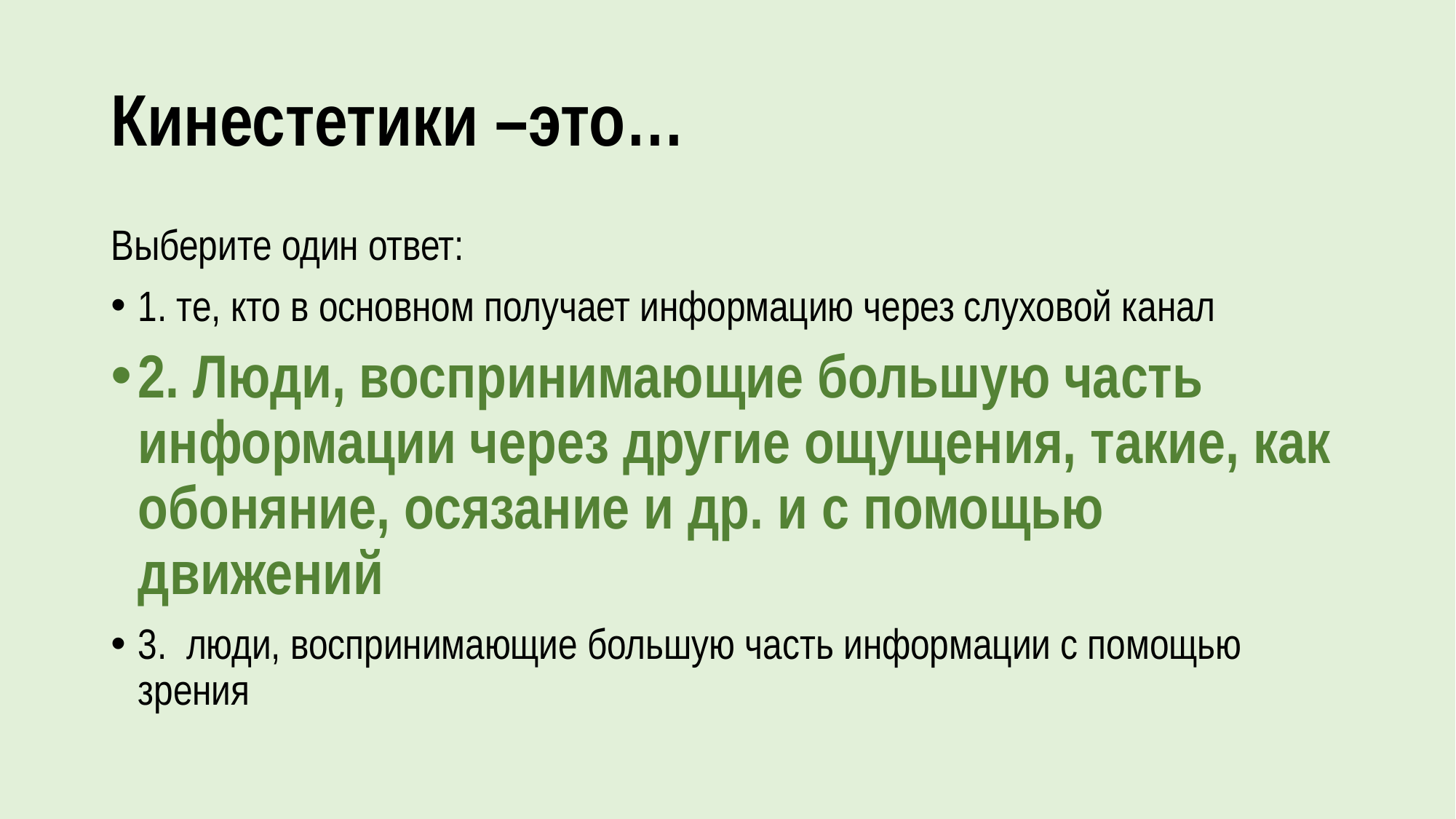

# Кинестетики –это…
Выберите один ответ:
1. те, кто в основном получает информацию через слуховой канал
2. Люди, воспринимающие большую часть информации через другие ощущения, такие, как обоняние, осязание и др. и с помощью движений
3.  люди, воспринимающие большую часть информации с помощью зрения